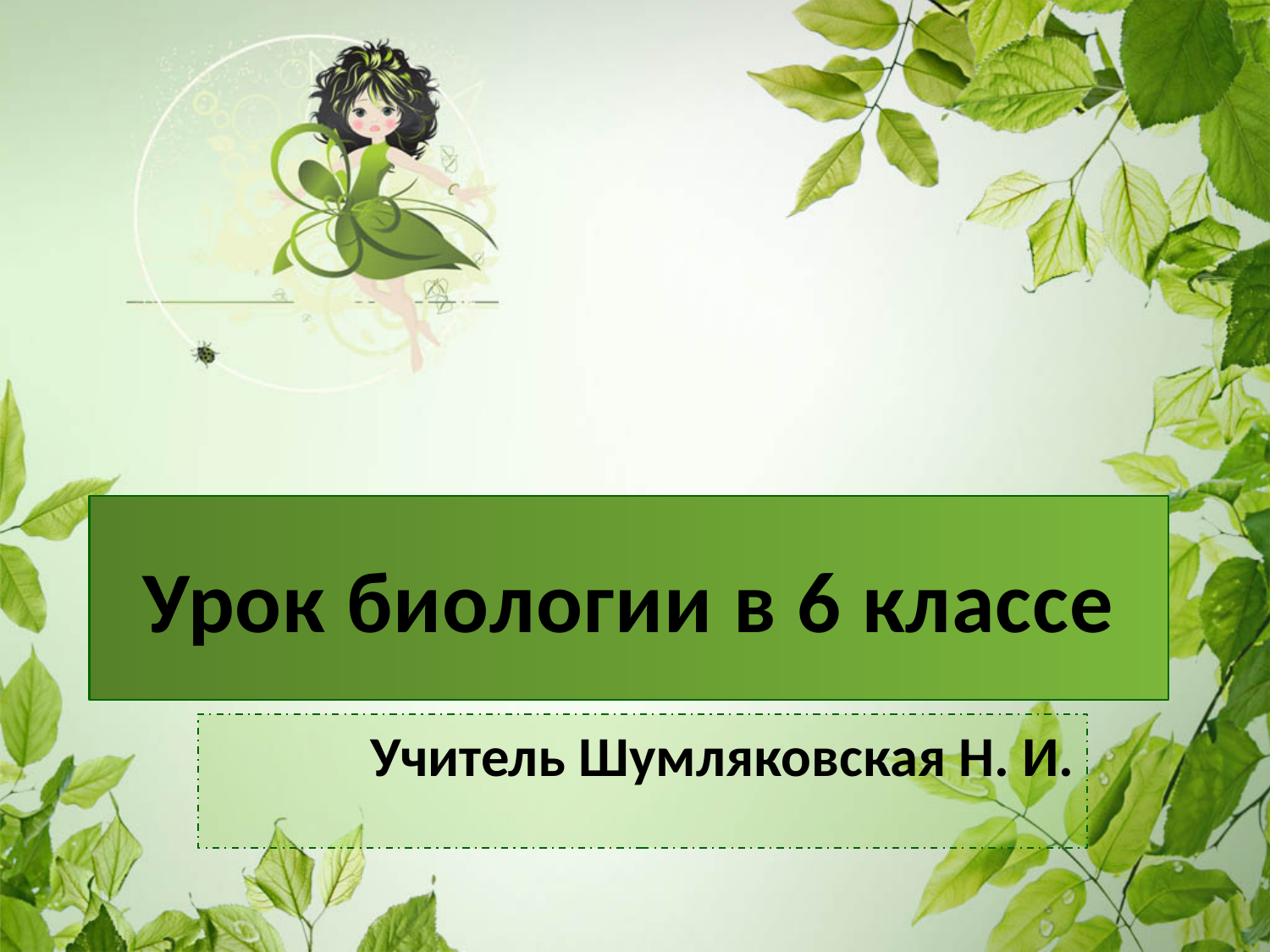

# Урок биологии в 6 классе
Учитель Шумляковская Н. И.